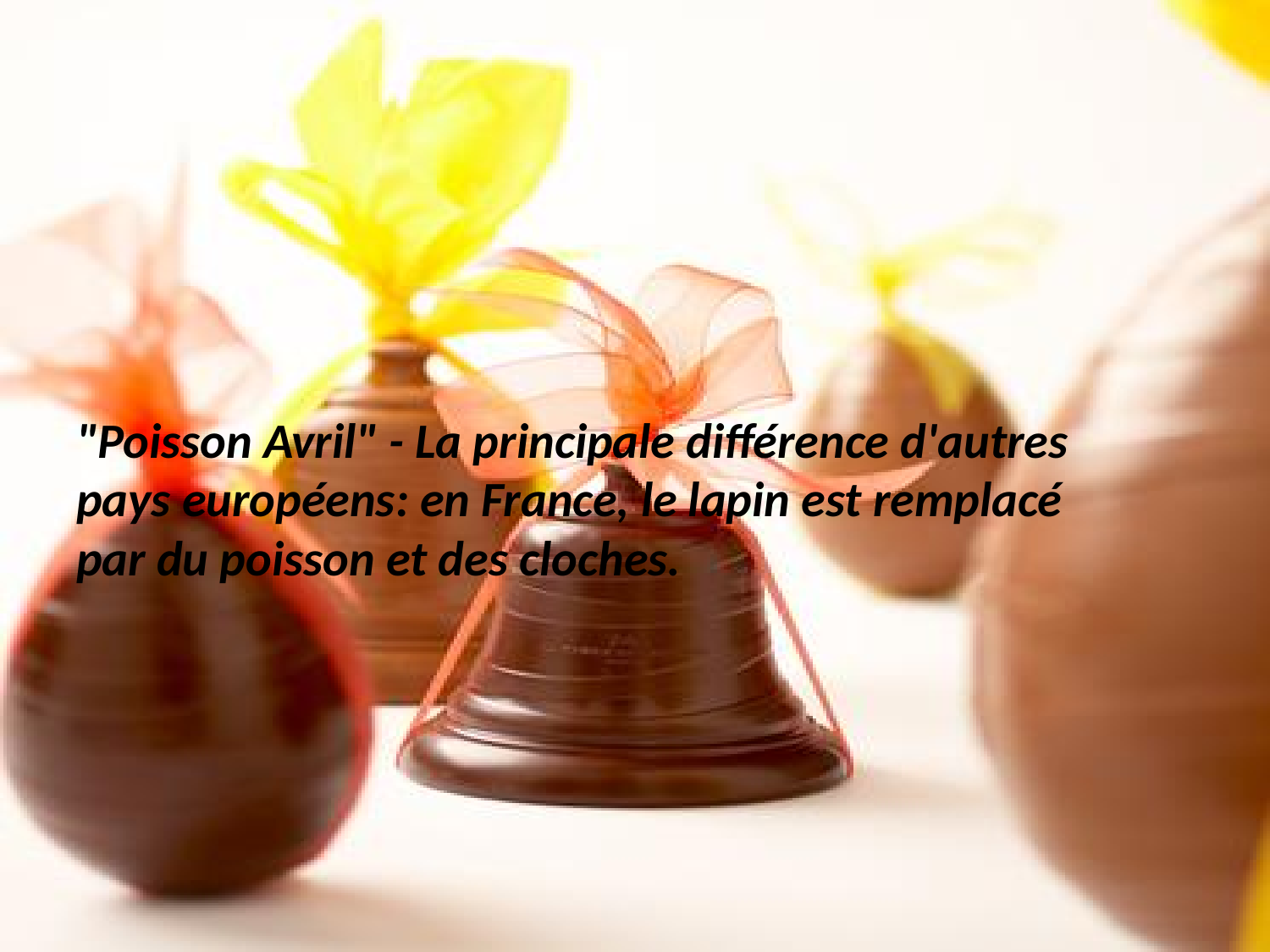

"Poisson Avril" - La principale différence d'autres pays européens: en France, le lapin est remplacé par du poisson et des cloches.